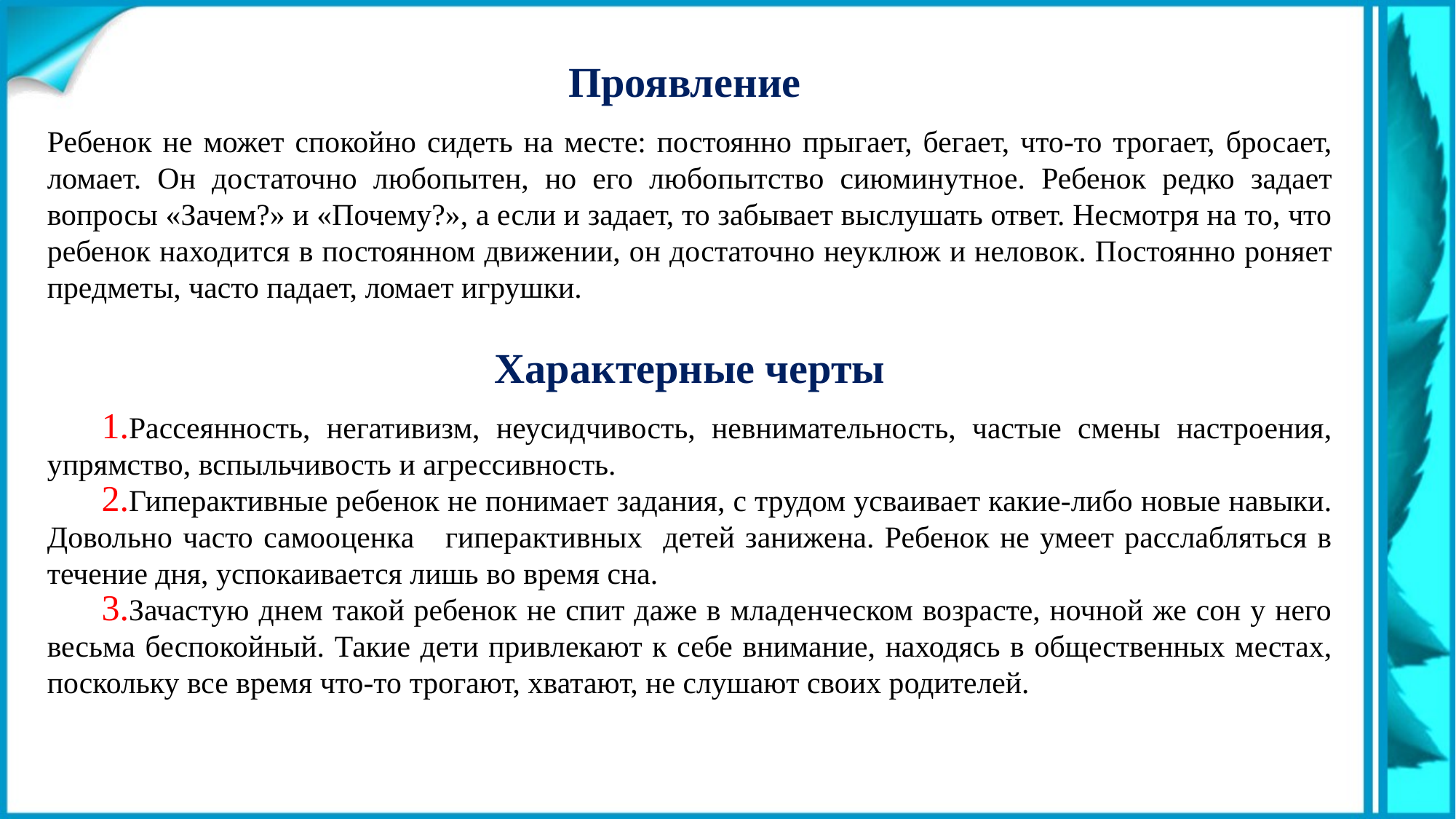

Проявление

Ребенок не может спокойно сидеть на месте: постоянно прыгает, бегает, что-то трогает, бросает, ломает. Он достаточно любопытен, но его любопытство сиюминутное. Ребенок редко задает вопросы «Зачем?» и «Почему?», а если и задает, то забывает выслушать ответ. Несмотря на то, что ребенок находится в постоянном движении, он достаточно неуклюж и неловок. Постоянно роняет предметы, часто падает, ломает игрушки.

Характерные черты

Рассеянность, негативизм, неусидчивость, невнимательность, частые смены настроения, упрямство, вспыльчивость и агрессивность.
Гиперактивные ребенок не понимает задания, с трудом усваивает какие-либо новые навыки. Довольно часто самооценка   гиперактивных  детей занижена. Ребенок не умеет расслабляться в течение дня, успокаивается лишь во время сна.
Зачастую днем такой ребенок не спит даже в младенческом возрасте, ночной же сон у него весьма беспокойный. Такие дети привлекают к себе внимание, находясь в общественных местах, поскольку все время что-то трогают, хватают, не слушают своих родителей.